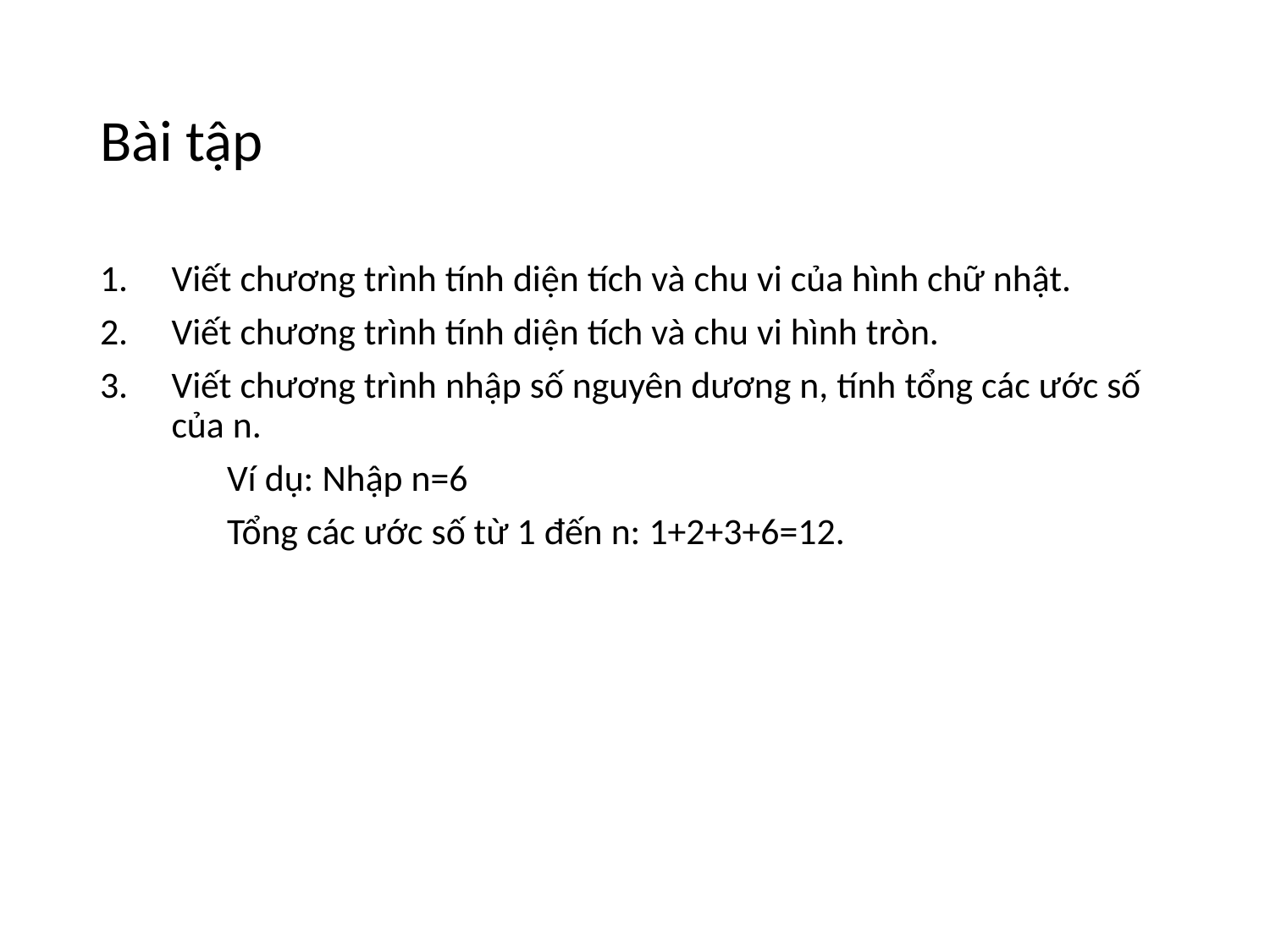

# Bài tập
Viết chương trình tính diện tích và chu vi của hình chữ nhật.
Viết chương trình tính diện tích và chu vi hình tròn.
Viết chương trình nhập số nguyên dương n, tính tổng các ước số của n.
	Ví dụ: Nhập n=6
	Tổng các ước số từ 1 đến n: 1+2+3+6=12.